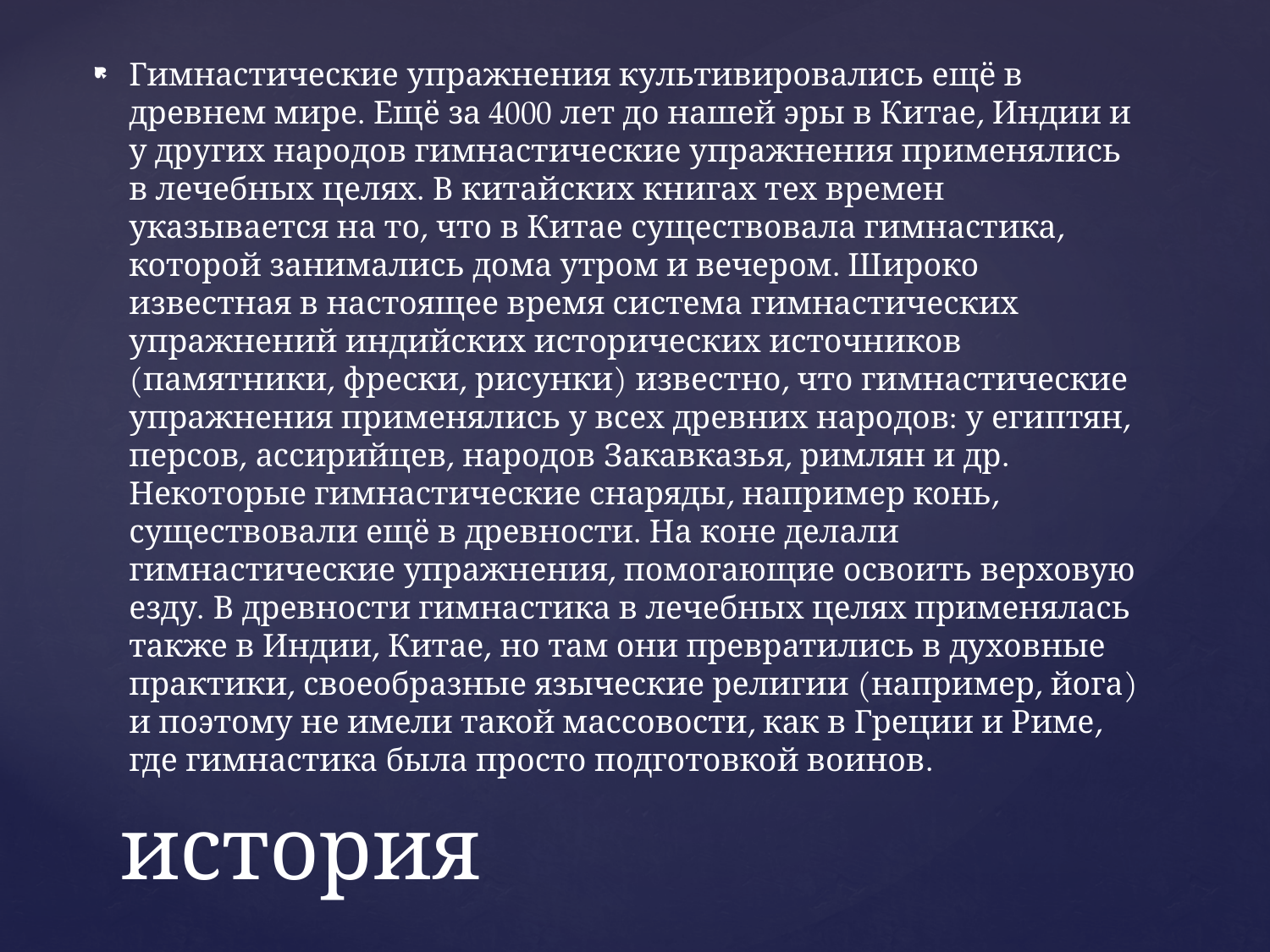

Гимнастические упражнения культивировались ещё в древнем мире. Ещё за 4000 лет до нашей эры в Китае, Индии и у других народов гимнастические упражнения применялись в лечебных целях. В китайских книгах тех времен указывается на то, что в Китае существовала гимнастика, которой занимались дома утром и вечером. Широко известная в настоящее время система гимнастических упражнений индийских исторических источников (памятники, фрески, рисунки) известно, что гимнастические упражнения применялись у всех древних народов: у египтян, персов, ассирийцев, народов Закавказья, римлян и др. Некоторые гимнастические снаряды, например конь, существовали ещё в древности. На коне делали гимнастические упражнения, помогающие освоить верховую езду. В древности гимнастика в лечебных целях применялась также в Индии, Китае, но там они превратились в духовные практики, своеобразные языческие религии (например, йога) и поэтому не имели такой массовости, как в Греции и Риме, где гимнастика была просто подготовкой воинов.

# история